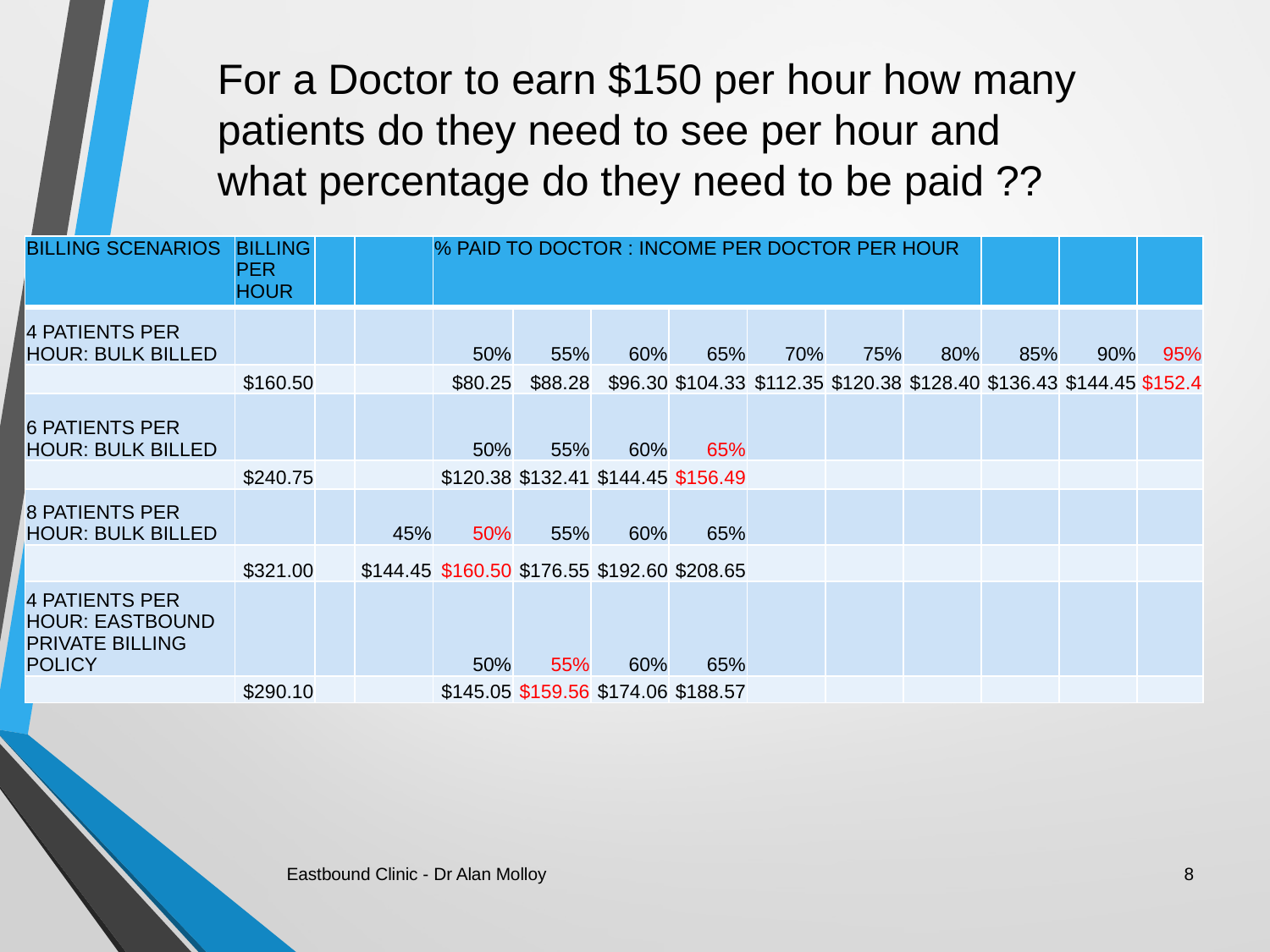

For a Doctor to earn $150 per hour how many patients do they need to see per hour and what percentage do they need to be paid ??
| BILLING SCENARIOS | BILLING PER HOUR |  |  | % PAID TO DOCTOR : INCOME PER DOCTOR PER HOUR |  |  |  |  |  |  |  |  |  |
| --- | --- | --- | --- | --- | --- | --- | --- | --- | --- | --- | --- | --- | --- |
| 4 PATIENTS PER HOUR: BULK BILLED |  |  |  | 50% | 55% | 60% | 65% | 70% | 75% | 80% | 85% | 90% | 95% |
|  | $160.50 |  |  | $80.25 | $88.28 | $96.30 | $104.33 | $112.35 | $120.38 | $128.40 | $136.43 | $144.45 | $152.4 |
| 6 PATIENTS PER HOUR: BULK BILLED |  |  |  | 50% | 55% | 60% | 65% |  |  |  |  |  |  |
|  | $240.75 |  |  | $120.38 | $132.41 | $144.45 | $156.49 |  |  |  |  |  |  |
| 8 PATIENTS PER HOUR: BULK BILLED |  |  | 45% | 50% | 55% | 60% | 65% |  |  |  |  |  |  |
|  | $321.00 |  | $144.45 | $160.50 | $176.55 | $192.60 | $208.65 |  |  |  |  |  |  |
| 4 PATIENTS PER HOUR: EASTBOUND PRIVATE BILLING POLICY |  |  |  | 50% | 55% | 60% | 65% |  |  |  |  |  |  |
|  | $290.10 |  |  | $145.05 | $159.56 | $174.06 | $188.57 |  |  |  |  |  |  |
Eastbound Clinic - Dr Alan Molloy
8